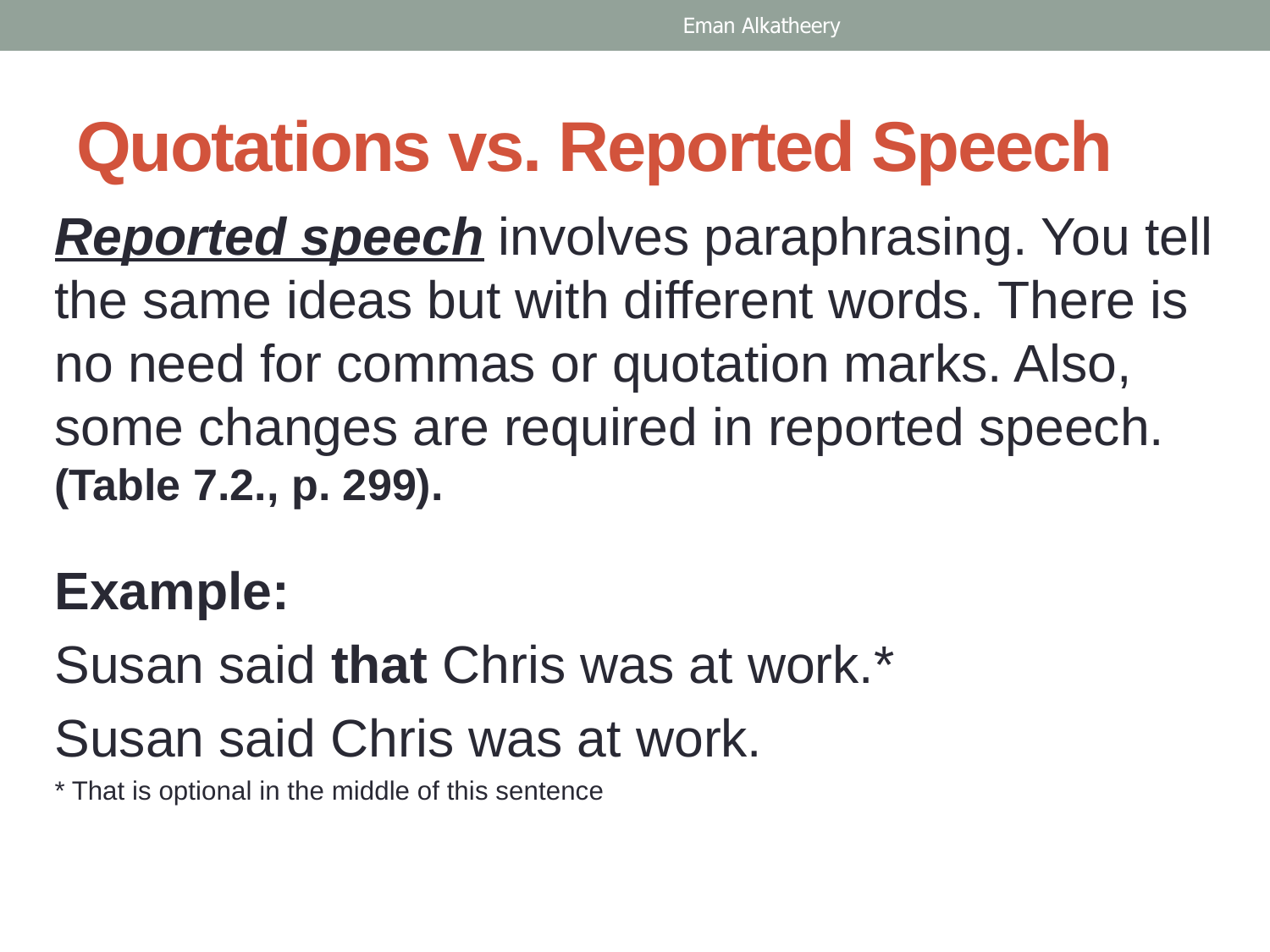

Eman Alkatheery
# Quotations vs. Reported Speech
Reported speech involves paraphrasing. You tell the same ideas but with different words. There is no need for commas or quotation marks. Also, some changes are required in reported speech. (Table 7.2., p. 299).

Example:
Susan said that Chris was at work.*
Susan said Chris was at work.
* That is optional in the middle of this sentence